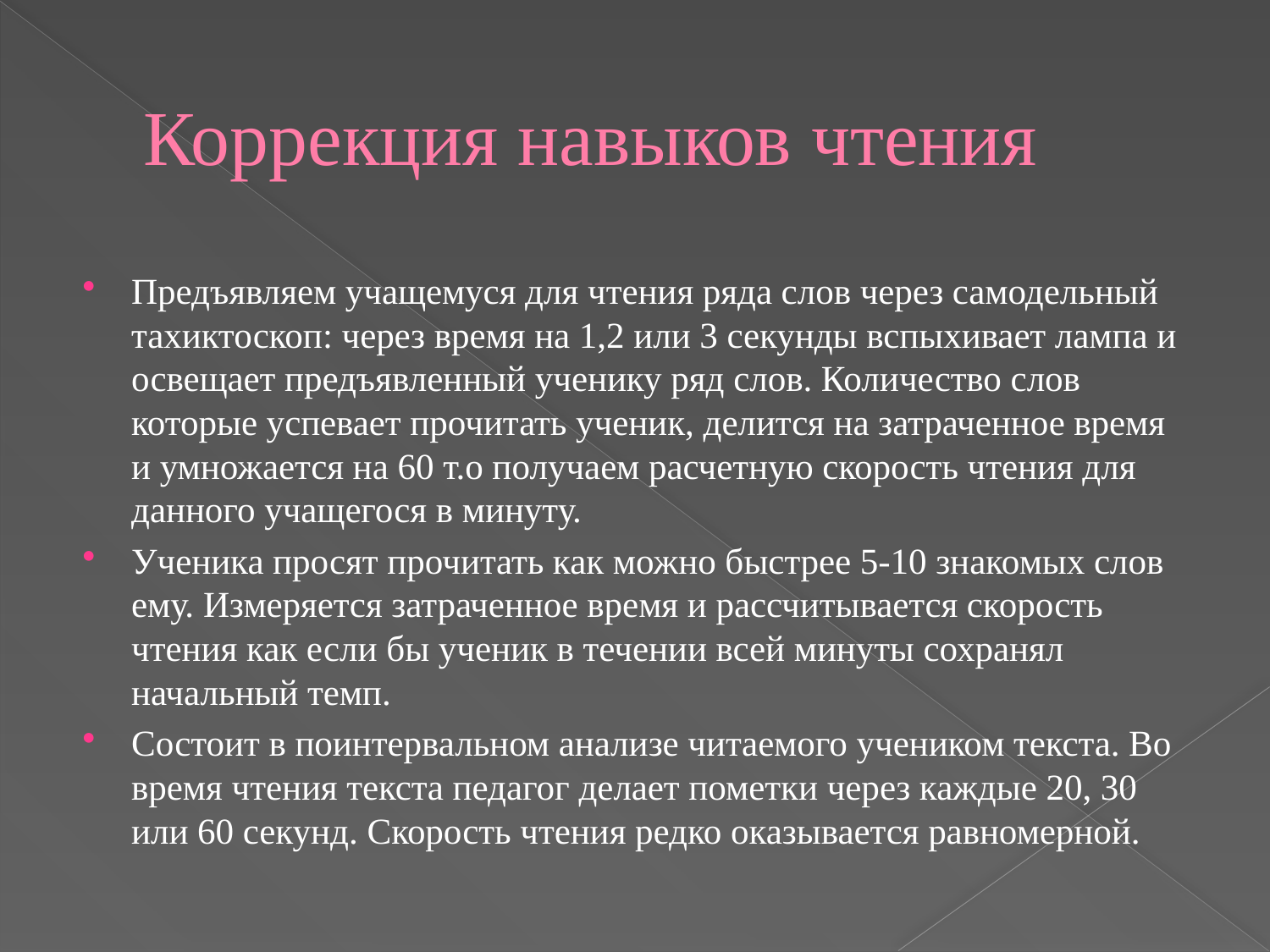

# Коррекция навыков чтения
Предъявляем учащемуся для чтения ряда слов через самодельный тахиктоскоп: через время на 1,2 или 3 секунды вспыхивает лампа и освещает предъявленный ученику ряд слов. Количество слов которые успевает прочитать ученик, делится на затраченное время и умножается на 60 т.о получаем расчетную скорость чтения для данного учащегося в минуту.
Ученика просят прочитать как можно быстрее 5-10 знакомых слов ему. Измеряется затраченное время и рассчитывается скорость чтения как если бы ученик в течении всей минуты сохранял начальный темп.
Состоит в поинтервальном анализе читаемого учеником текста. Во время чтения текста педагог делает пометки через каждые 20, 30 или 60 секунд. Скорость чтения редко оказывается равномерной.